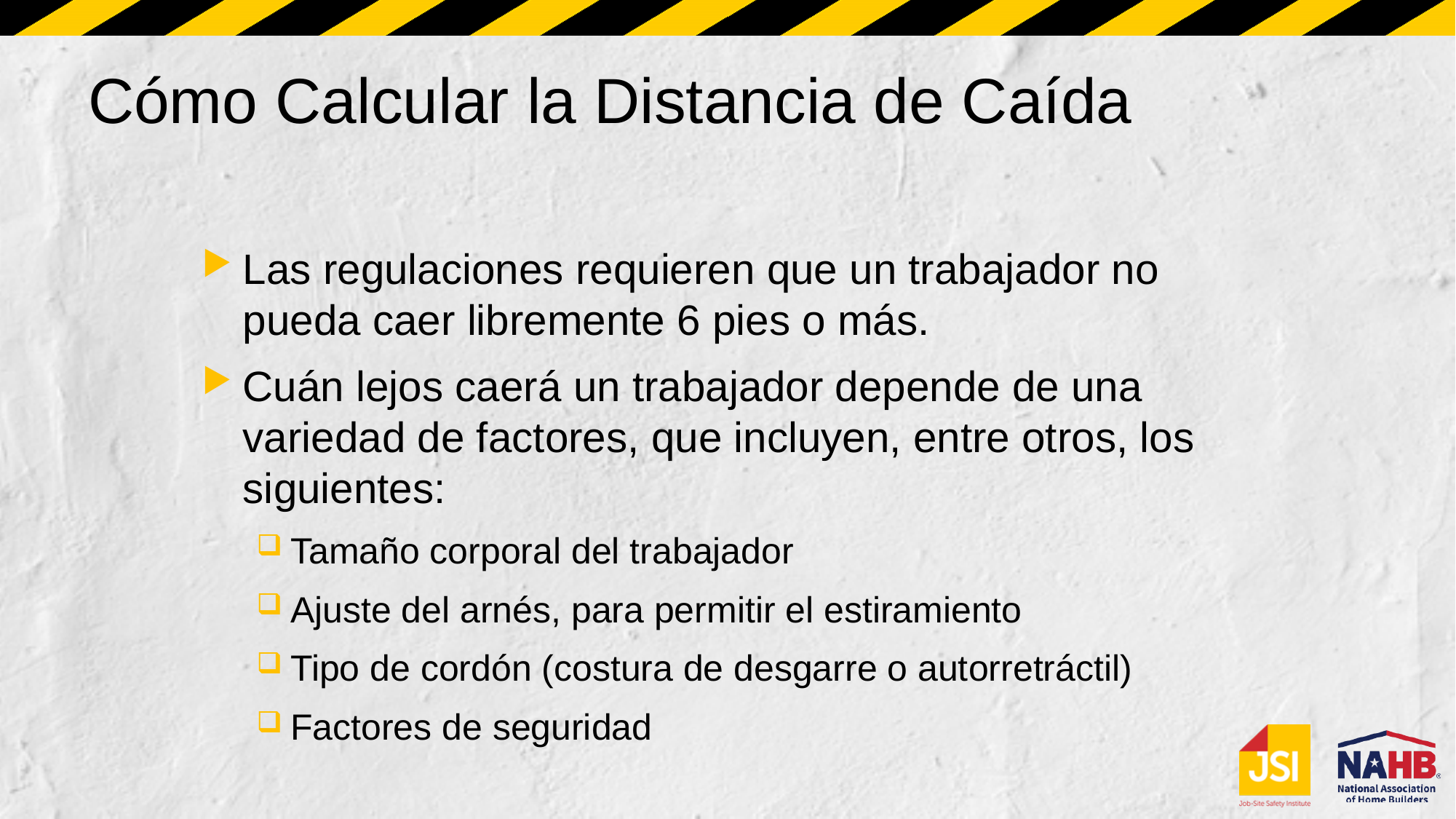

# Cómo Calcular la Distancia de Caída
Las regulaciones requieren que un trabajador no pueda caer libremente 6 pies o más.
Cuán lejos caerá un trabajador depende de una variedad de factores, que incluyen, entre otros, los siguientes:
Tamaño corporal del trabajador
Ajuste del arnés, para permitir el estiramiento
Tipo de cordón (costura de desgarre o autorretráctil)
Factores de seguridad